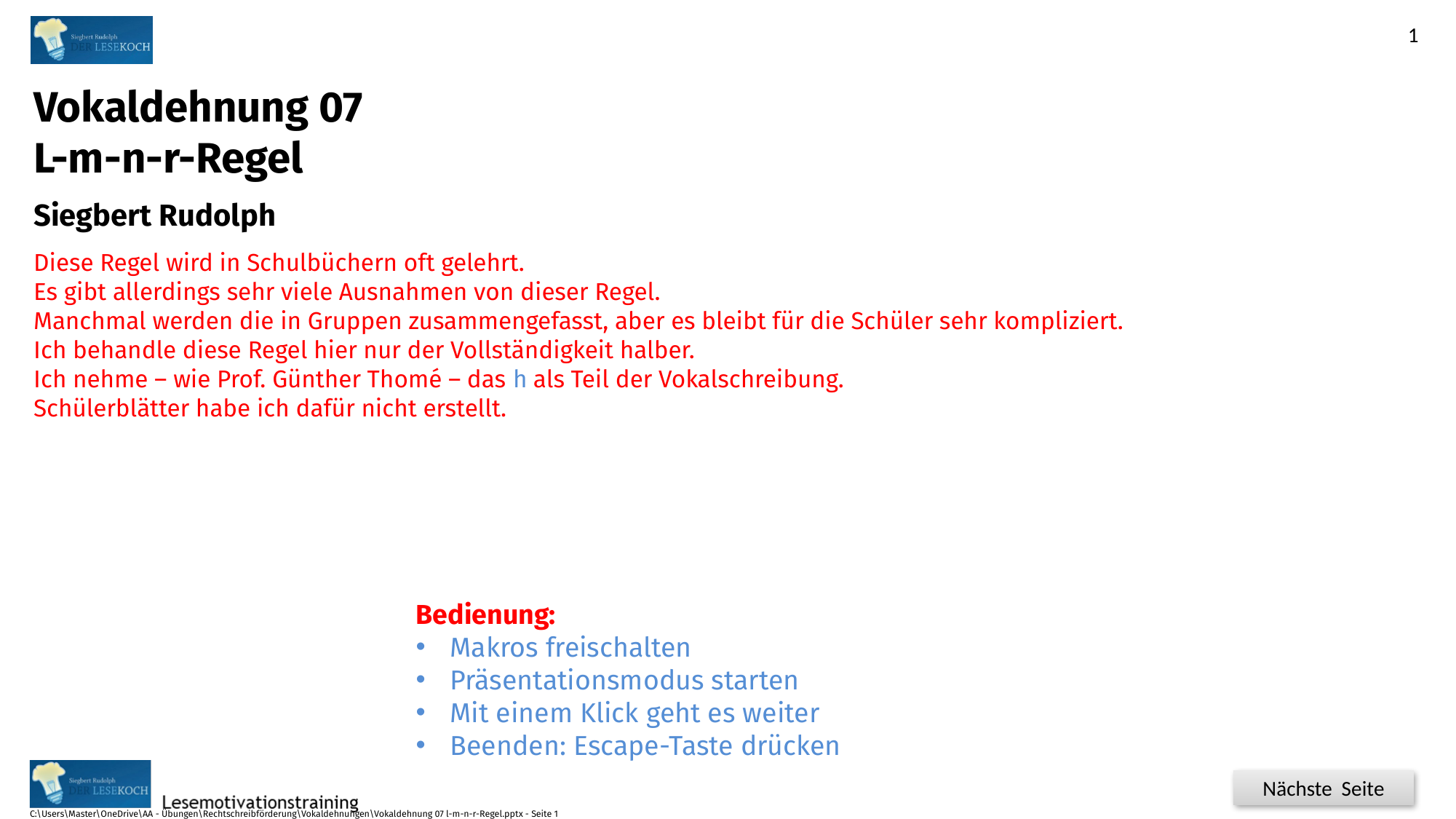

1
Vokaldehnung 07
L-m-n-r-Regel

Siegbert Rudolph

Diese Regel wird in Schulbüchern oft gelehrt.
Es gibt allerdings sehr viele Ausnahmen von dieser Regel.
Manchmal werden die in Gruppen zusammengefasst, aber es bleibt für die Schüler sehr kompliziert.
Ich behandle diese Regel hier nur der Vollständigkeit halber.
Ich nehme – wie Prof. Günther Thomé – das h als Teil der Vokalschreibung.
Schülerblätter habe ich dafür nicht erstellt.

Schule 5
C:\Users\Master\OneDrive\AA - Übungen\Rechtschreibförderung\Vokaldehnungen\Vokaldehnung 07 l-m-n-r-Regel.pptx - Seite 1